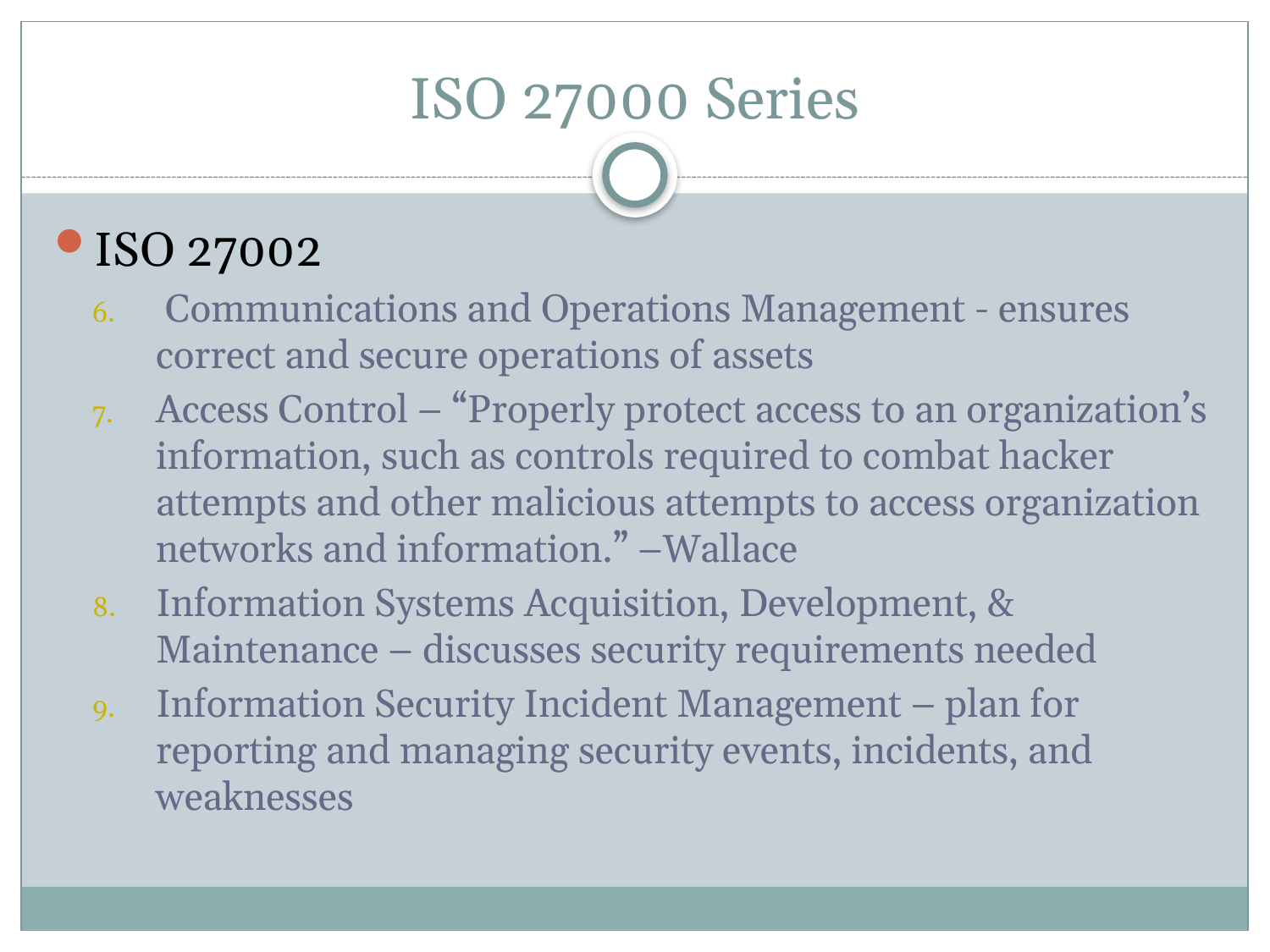

# ISO 27000 Series
ISO 27002
 Communications and Operations Management - ensures correct and secure operations of assets
Access Control – “Properly protect access to an organization’s information, such as controls required to combat hacker attempts and other malicious attempts to access organization networks and information.” –Wallace
Information Systems Acquisition, Development, & Maintenance – discusses security requirements needed
Information Security Incident Management – plan for reporting and managing security events, incidents, and weaknesses